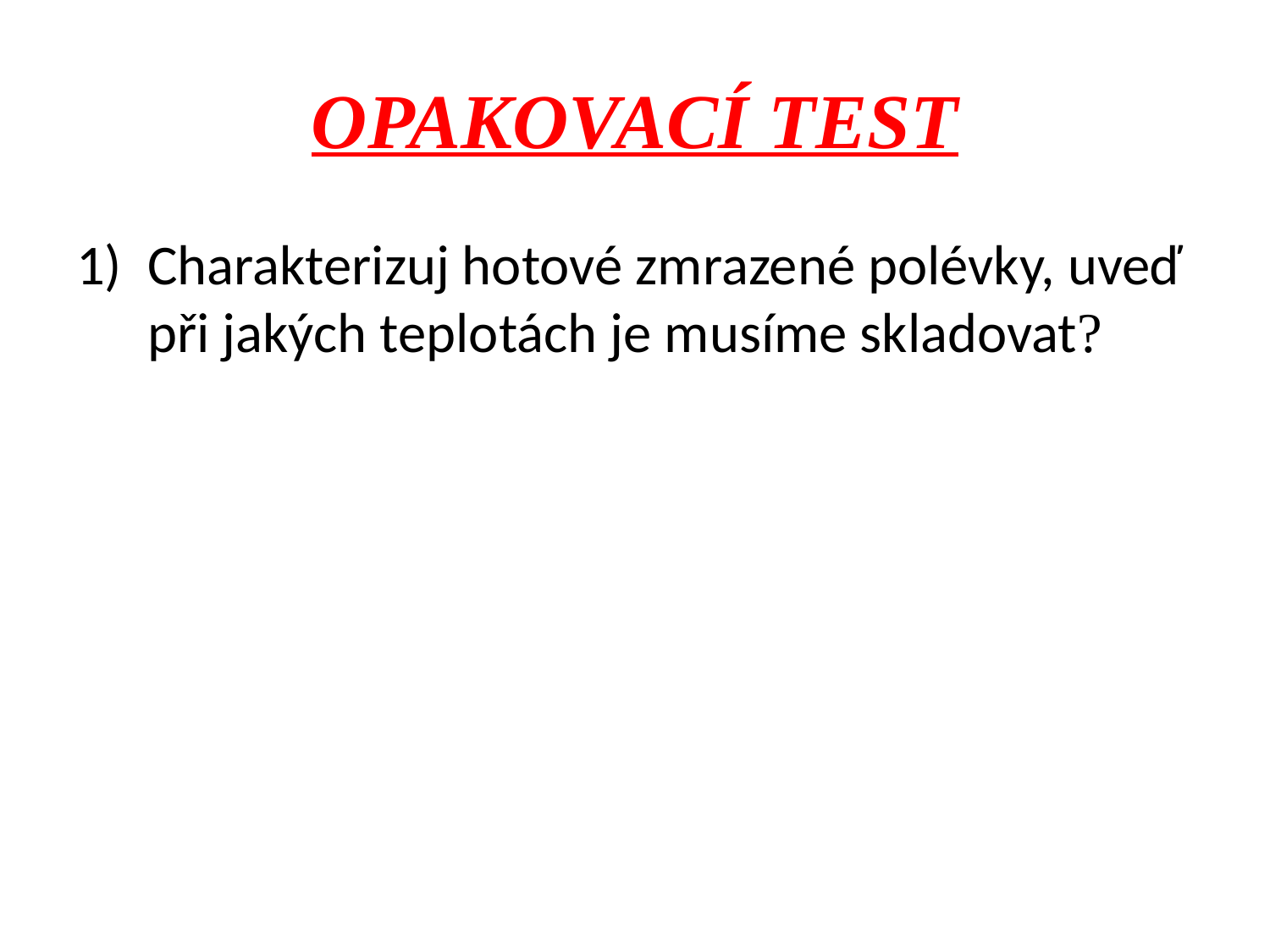

# OPAKOVACÍ TEST
Charakterizuj hotové zmrazené polévky, uveď při jakých teplotách je musíme skladovat?